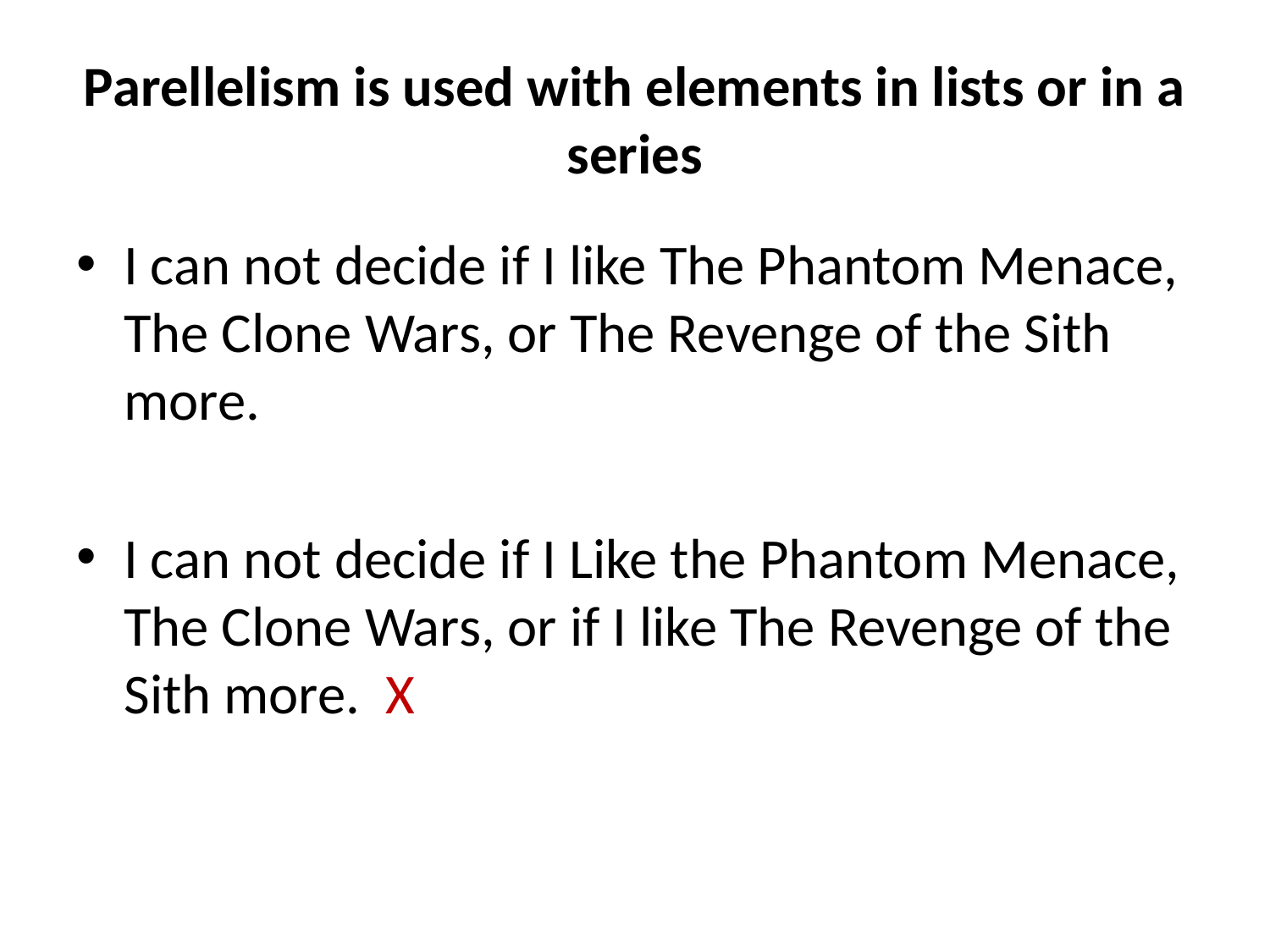

# Parellelism is used with elements in lists or in a series
I can not decide if I like The Phantom Menace, The Clone Wars, or The Revenge of the Sith more.

I can not decide if I Like the Phantom Menace, The Clone Wars, or if I like The Revenge of the Sith more.  X